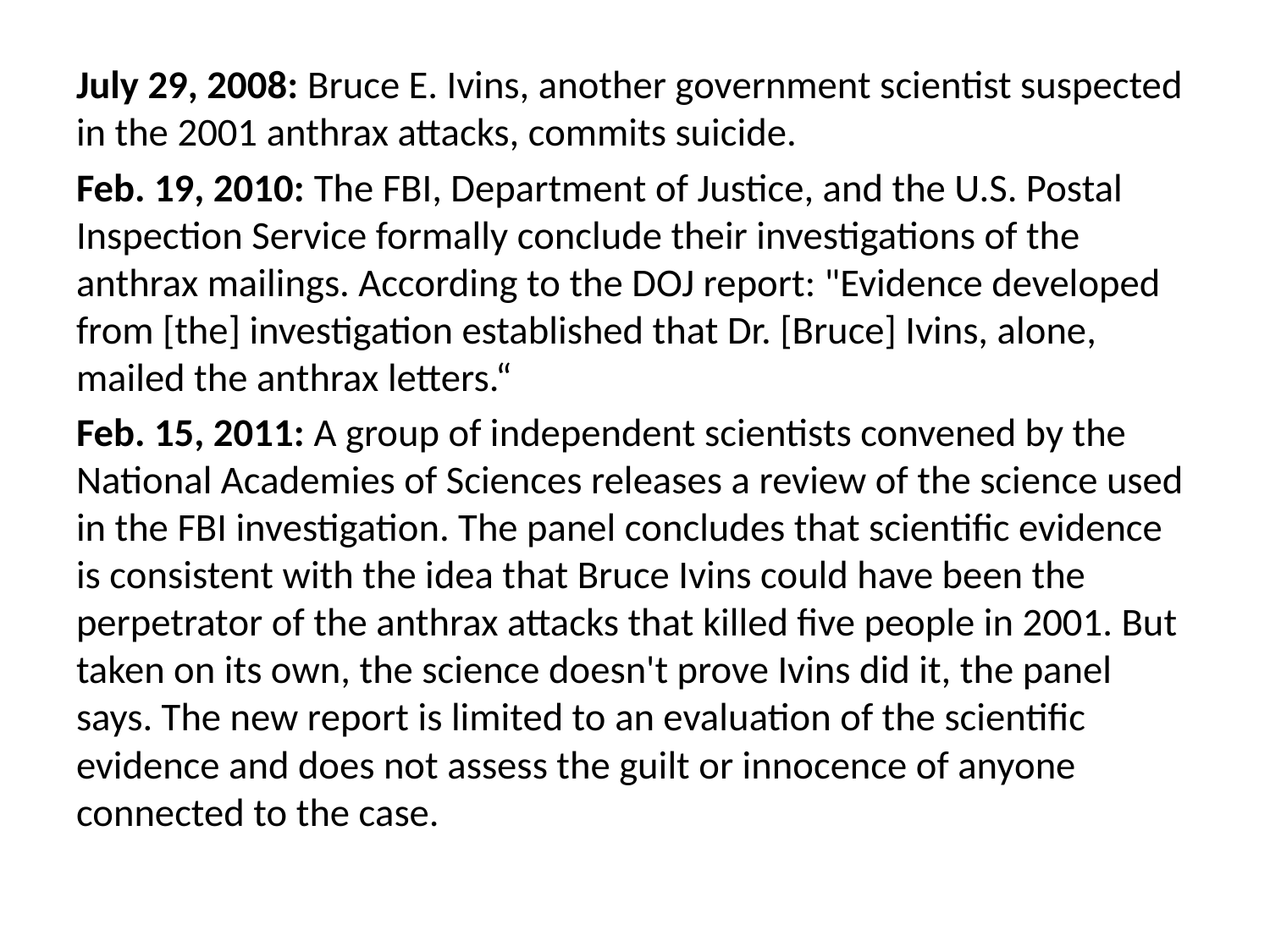

July 29, 2008: Bruce E. Ivins, another government scientist suspected in the 2001 anthrax attacks, commits suicide.
Feb. 19, 2010: The FBI, Department of Justice, and the U.S. Postal Inspection Service formally conclude their investigations of the anthrax mailings. According to the DOJ report: "Evidence developed from [the] investigation established that Dr. [Bruce] Ivins, alone, mailed the anthrax letters.“
Feb. 15, 2011: A group of independent scientists convened by the National Academies of Sciences releases a review of the science used in the FBI investigation. The panel concludes that scientific evidence is consistent with the idea that Bruce Ivins could have been the perpetrator of the anthrax attacks that killed five people in 2001. But taken on its own, the science doesn't prove Ivins did it, the panel says. The new report is limited to an evaluation of the scientific evidence and does not assess the guilt or innocence of anyone connected to the case.